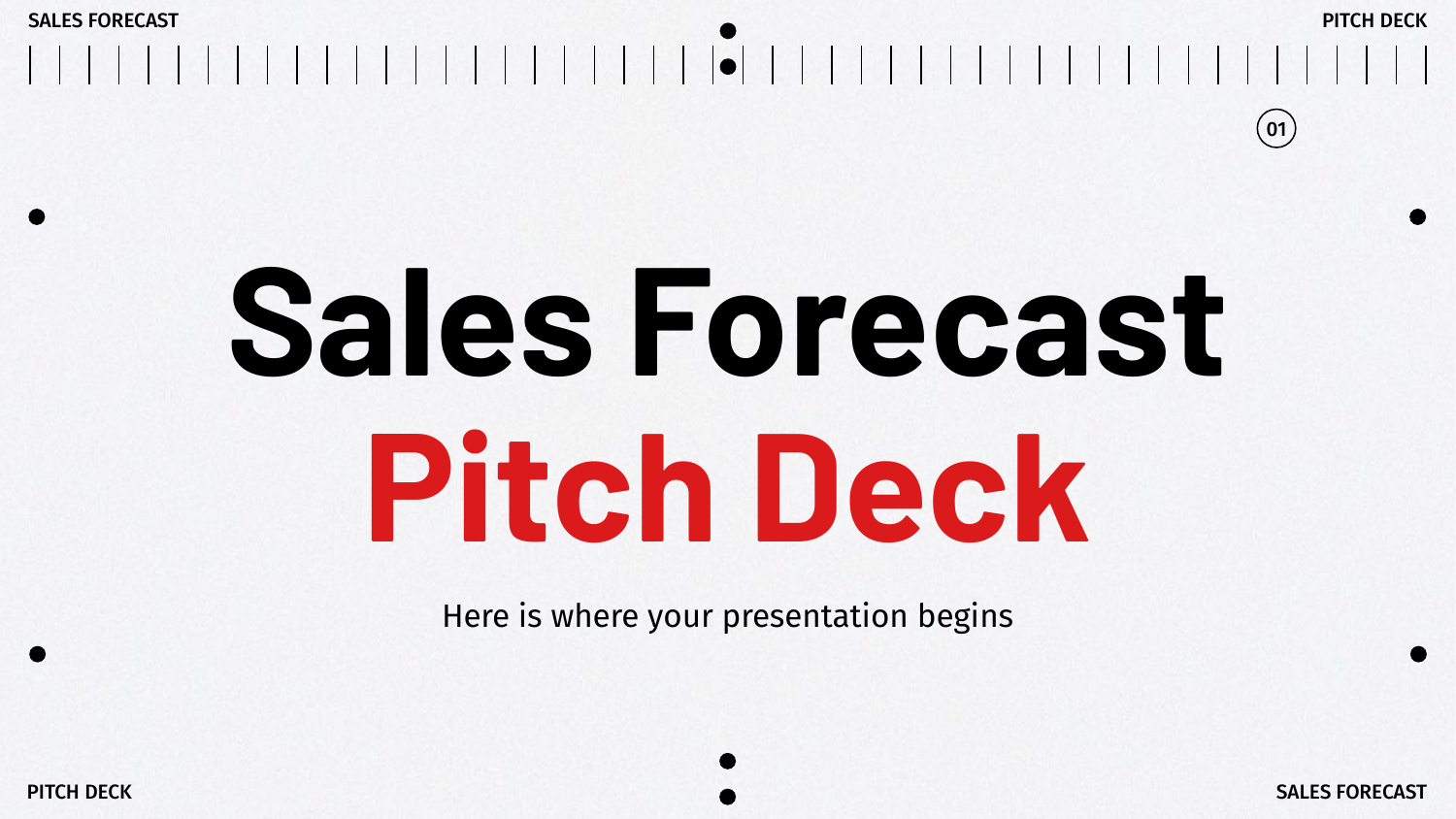

SALES FORECAST
PITCH DECK
01

# Sales Forecast Pitch Deck
Here is where your presentation begins
PITCH DECK
SALES FORECAST